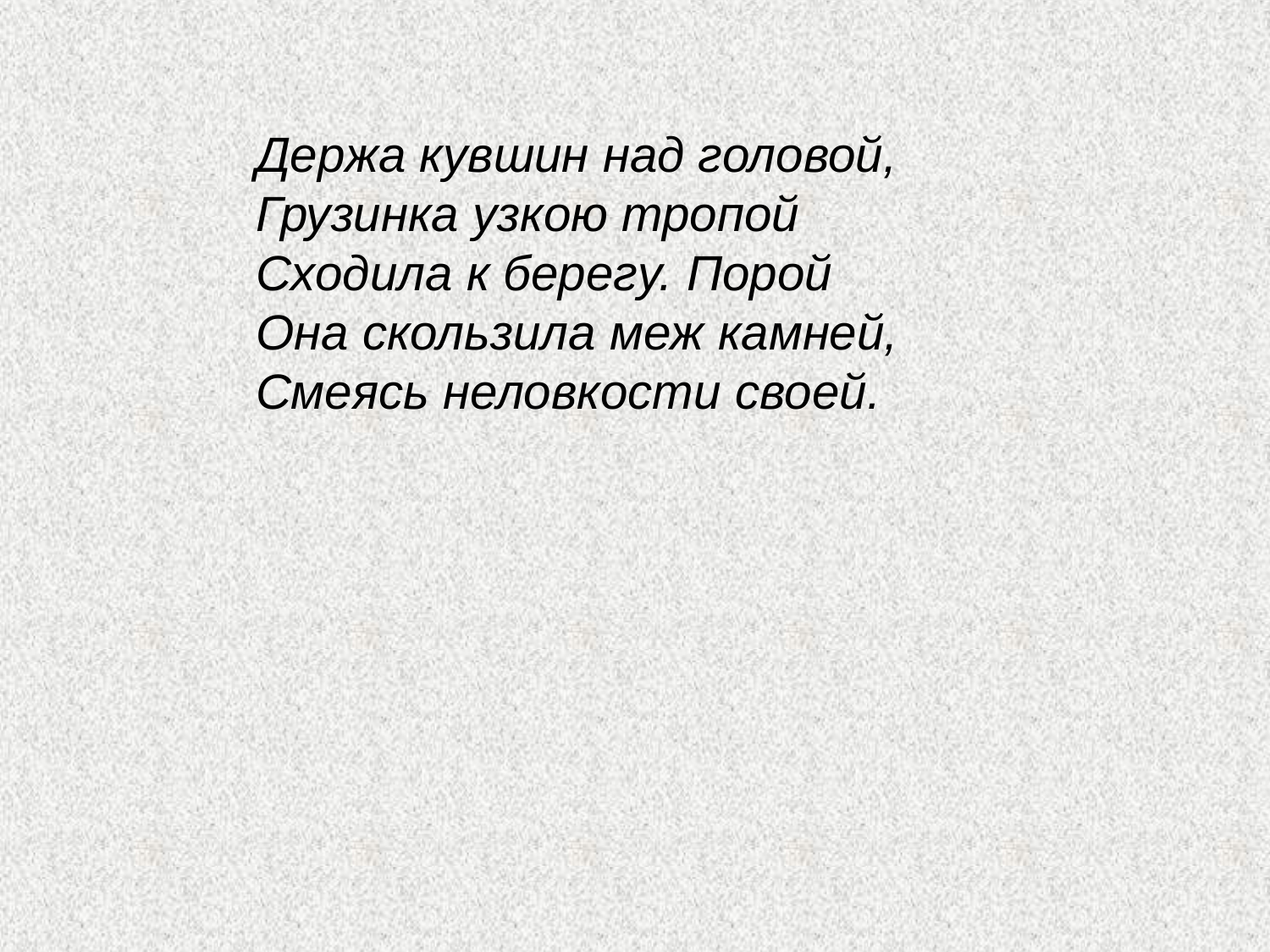

Держа кувшин над головой,
Грузинка узкою тропой
Сходила к берегу. Порой
Она скользила меж камней, Смеясь неловкости своей.